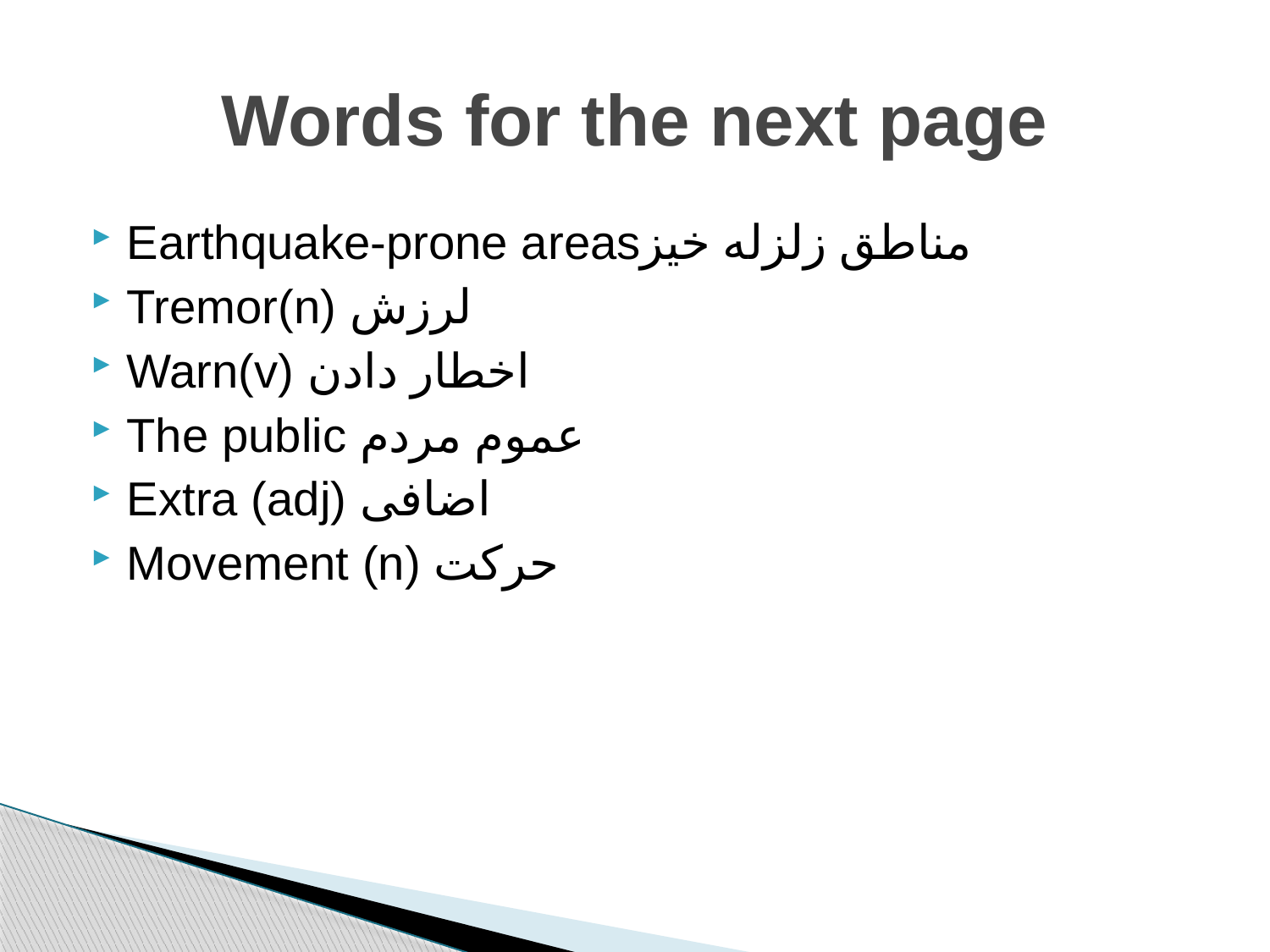

# Words for the next page
Earthquake-prone areasمناطق زلزله خیز
Tremor(n) لرزش
Warn(v) اخطار دادن
The public عموم مردم
Extra (adj) اضافی
Movement (n) حرکت